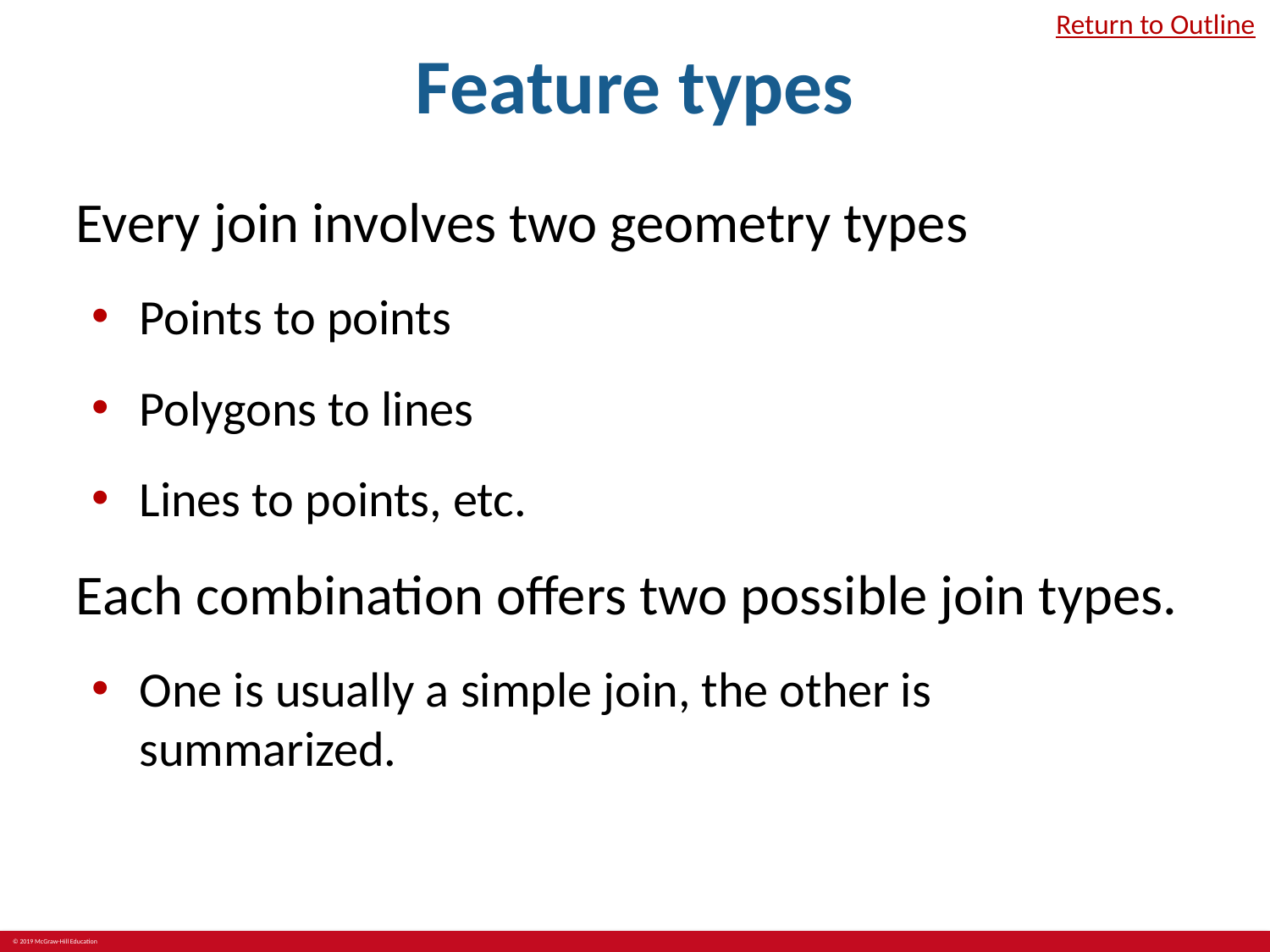

# Feature types
Return to Outline
Every join involves two geometry types
Points to points
Polygons to lines
Lines to points, etc.
Each combination offers two possible join types.
One is usually a simple join, the other is summarized.